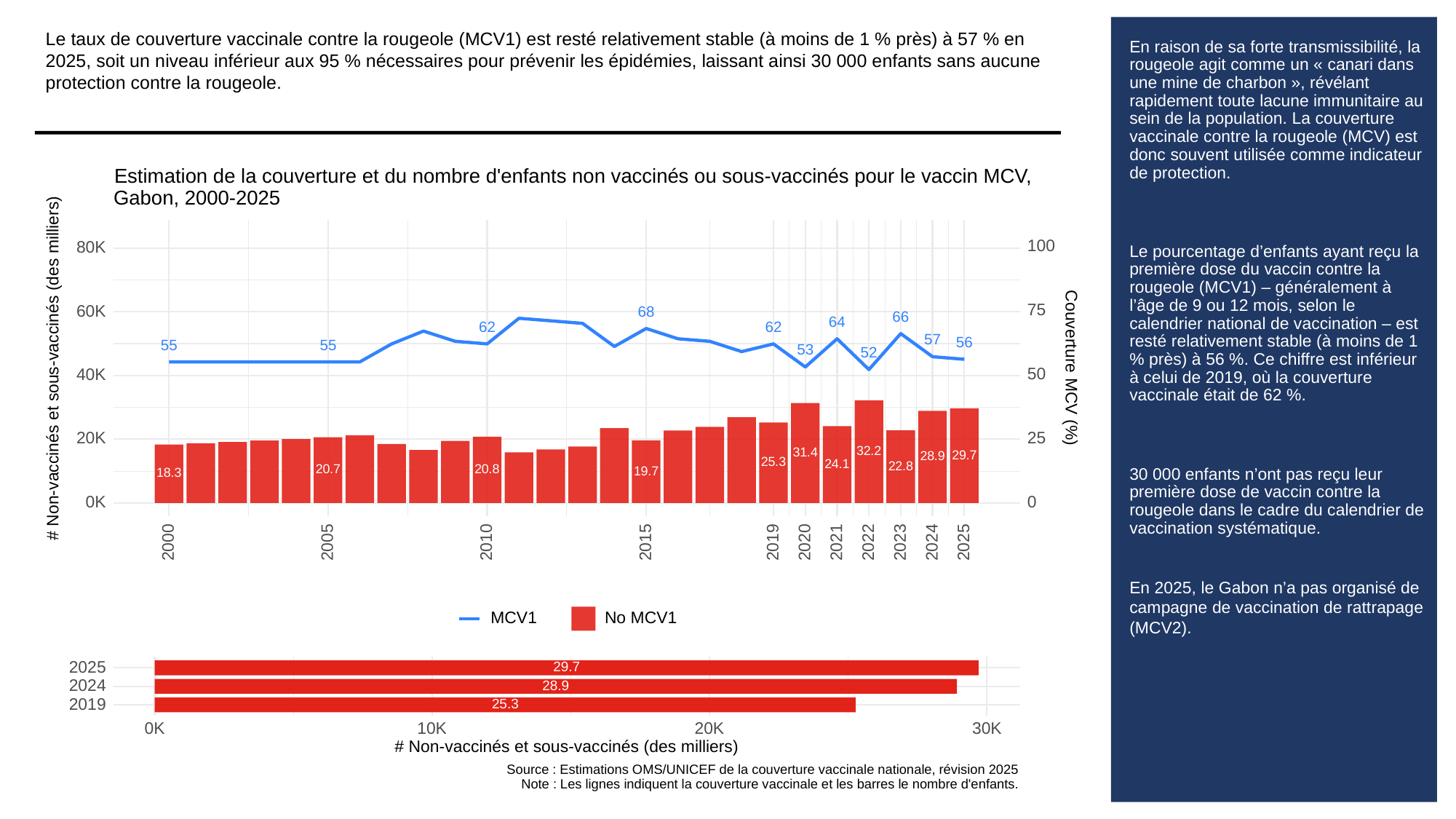

Le taux de couverture vaccinale contre la rougeole (MCV1) est resté relativement stable (à moins de 1 % près) à 57 % en 2025, soit un niveau inférieur aux 95 % nécessaires pour prévenir les épidémies, laissant ainsi 30 000 enfants sans aucune protection contre la rougeole.
# En raison de sa forte transmissibilité, la rougeole agit comme un « canari dans une mine de charbon », révélant rapidement toute lacune immunitaire au sein de la population. La couverture vaccinale contre la rougeole (MCV) est donc souvent utilisée comme indicateur de protection.

Le pourcentage d’enfants ayant reçu la première dose du vaccin contre la rougeole (MCV1) – généralement à l’âge de 9 ou 12 mois, selon le calendrier national de vaccination – est resté relativement stable (à moins de 1 % près) à 56 %. Ce chiffre est inférieur à celui de 2019, où la couverture vaccinale était de 62 %.

30 000 enfants n’ont pas reçu leur première dose de vaccin contre la rougeole dans le cadre du calendrier de vaccination systématique.

En 2025, le Gabon n’a pas organisé de campagne de vaccination de rattrapage (MCV2).

Estimation de la couverture et du nombre d'enfants non vaccinés ou sous-vaccinés pour le vaccin MCV,
Gabon, 2000-2025

100
80K

75
60K
68

66
64

62
62
57
56
55
55

53
52
# Non-vaccinés et sous-vaccinés (des milliers)
Couverture MCV (%)
50
40K

25
20K

32.2
31.4

29.7
28.9

25.3
24.1
22.8
20.8
20.7
19.7
18.3

0K
0

2023
2000
2005
2010
2015
2019
2020
2021
2022
2024
2025

MCV1
No MCV1

2025
29.7

2024
28.9

2019
25.3

30K
0K
10K
20K
# Non-vaccinés et sous-vaccinés (des milliers)
Source : Estimations OMS/UNICEF de la couverture vaccinale nationale, révision 2025
Note : Les lignes indiquent la couverture vaccinale et les barres le nombre d'enfants.